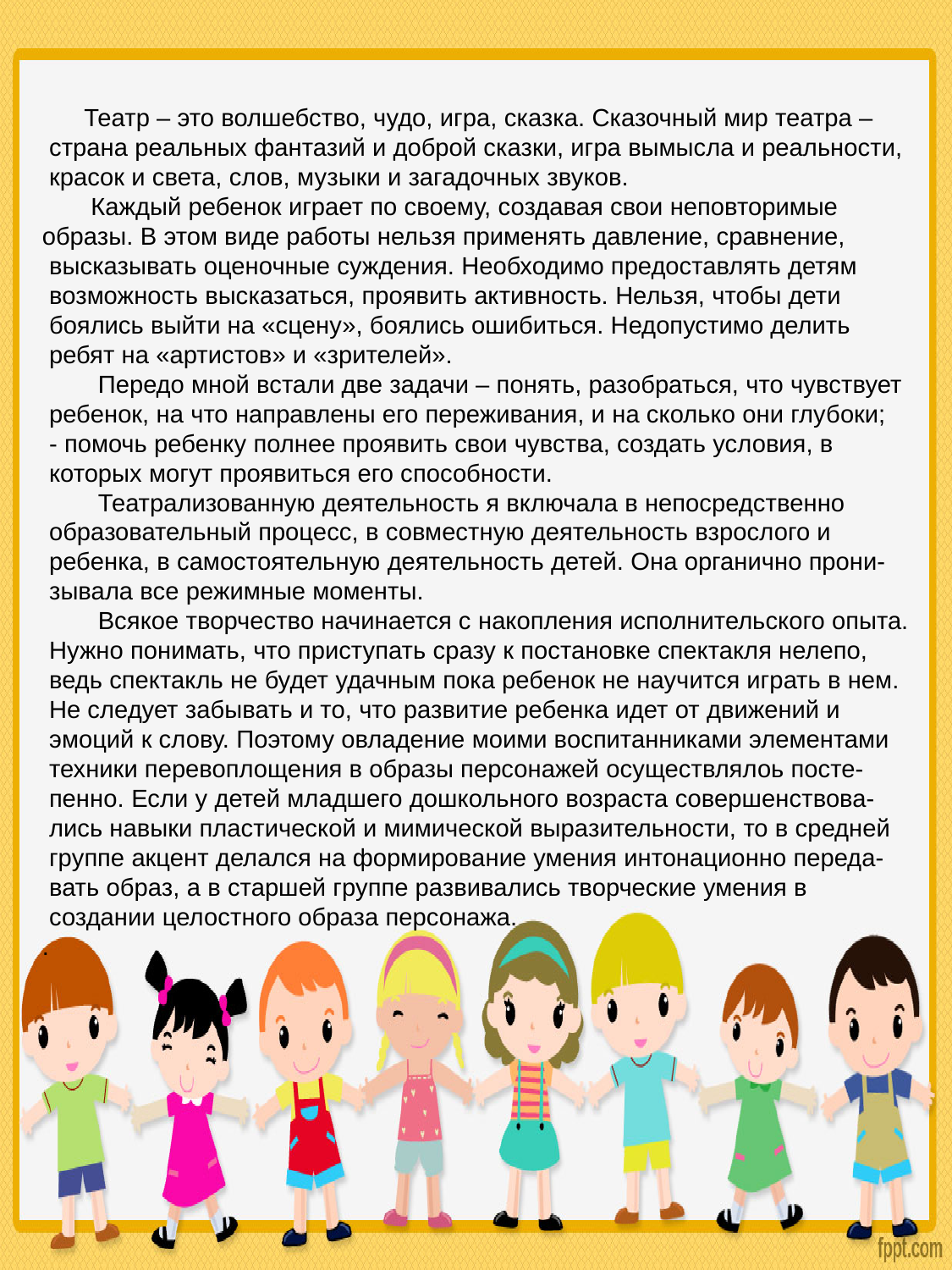

Театр – это волшебство, чудо, игра, сказка. Сказочный мир театра –
 страна реальных фантазий и доброй сказки, игра вымысла и реальности,
 красок и света, слов, музыки и загадочных звуков.
       Каждый ребенок играет по своему, создавая свои неповторимые    образы. В этом виде работы нельзя применять давление, сравнение,
 высказывать оценочные суждения. Необходимо предоставлять детям
 возможность высказаться, проявить активность. Нельзя, чтобы дети
 боялись выйти на «сцену», боялись ошибиться. Недопустимо делить
 ребят на «артистов» и «зрителей».
        Передо мной встали две задачи – понять, разобраться, что чувствует
 ребенок, на что направлены его переживания, и на сколько они глубоки;
 - помочь ребенку полнее проявить свои чувства, создать условия, в
 которых могут проявиться его способности.
        Театрализованную деятельность я включала в непосредственно
 образовательный процесс, в совместную деятельность взрослого и
 ребенка, в самостоятельную деятельность детей. Она органично прони-
 зывала все режимные моменты.
        Всякое творчество начинается с накопления исполнительского опыта.
 Нужно понимать, что приступать сразу к постановке спектакля нелепо,
 ведь спектакль не будет удачным пока ребенок не научится играть в нем.
 Не следует забывать и то, что развитие ребенка идет от движений и
 эмоций к слову. Поэтому овладение моими воспитанниками элементами
 техники перевоплощения в образы персонажей осуществлялоь посте-
 пенно. Если у детей младшего дошкольного возраста совершенствова-
 лись навыки пластической и мимической выразительности, то в средней
 группе акцент делался на формирование умения интонационно переда-
 вать образ, а в старшей группе развивались творческие умения в
 создании целостного образа персонажа.
.